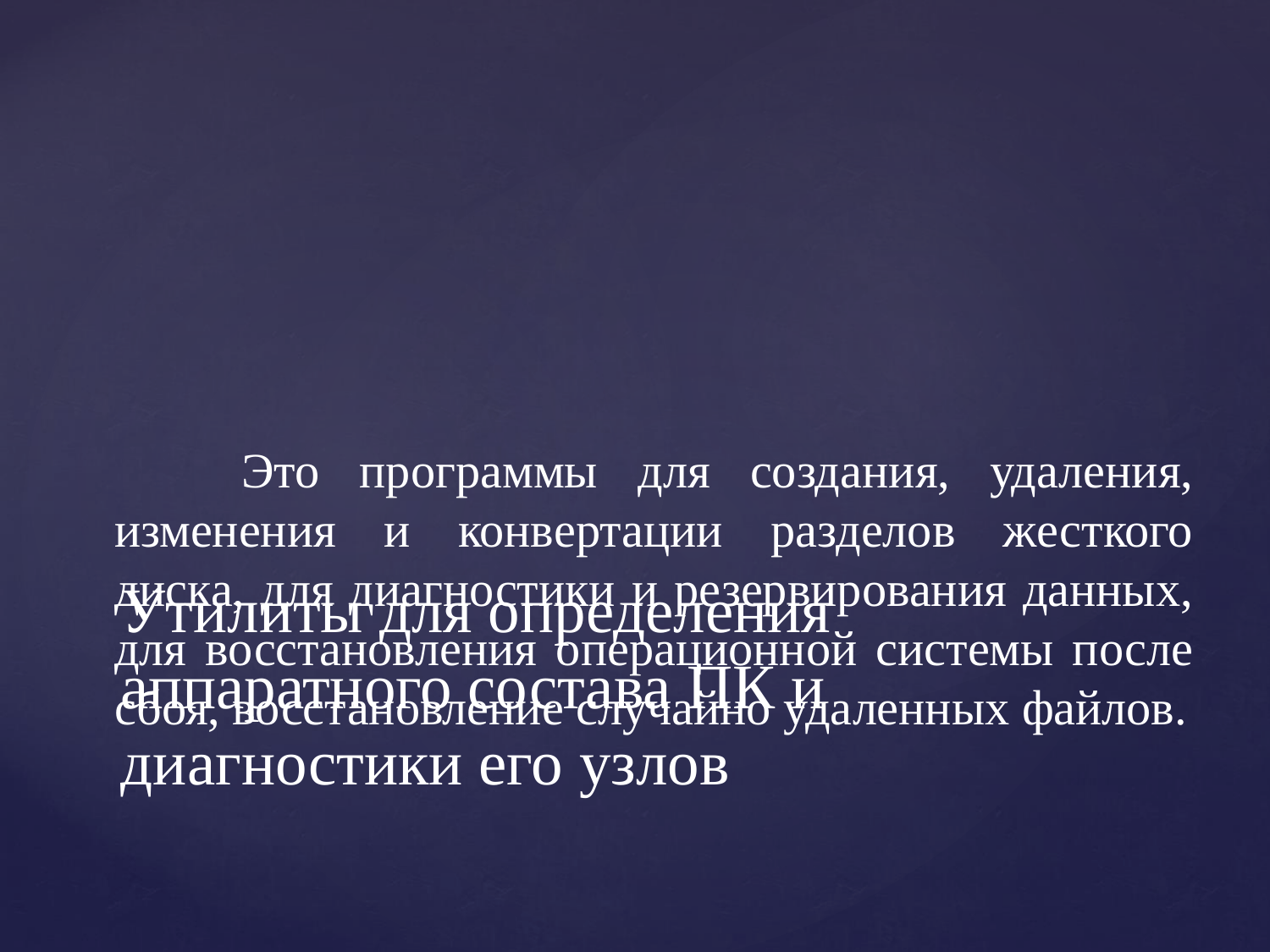

Это программы для создания, удаления, изменения и конвертации разделов жесткого диска, для диагностики и резервирования данных, для восстановления операционной системы после сбоя, восстановление случайно удаленных файлов.
# Утилиты для определения аппаратного состава ПК и диагностики его узлов